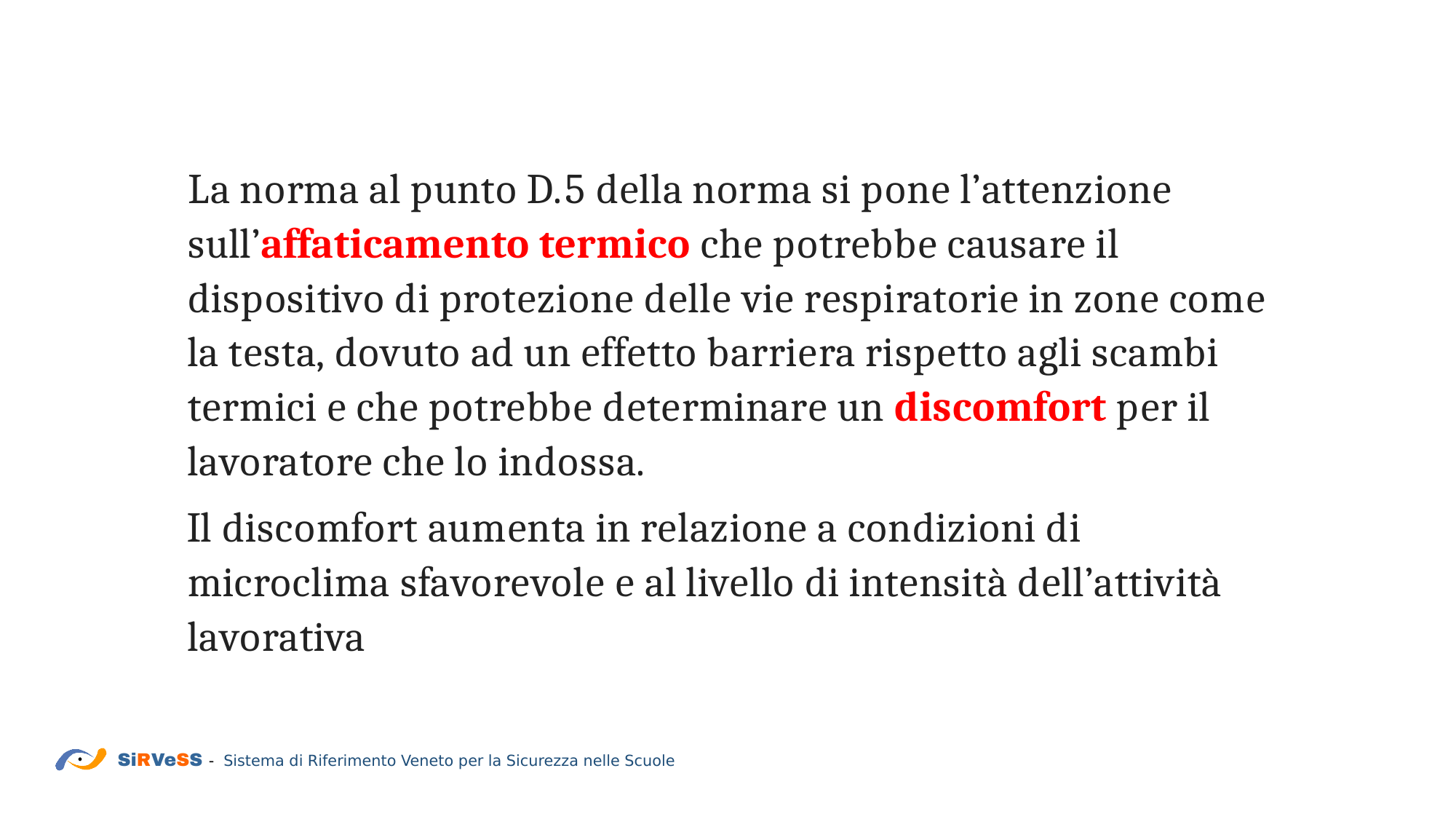

La norma al punto D.5 della norma si pone l’attenzione sull’affaticamento termico che potrebbe causare il dispositivo di protezione delle vie respiratorie in zone come la testa, dovuto ad un effetto barriera rispetto agli scambi termici e che potrebbe determinare un discomfort per il lavoratore che lo indossa.
Il discomfort aumenta in relazione a condizioni di microclima sfavorevole e al livello di intensità dell’attività lavorativa